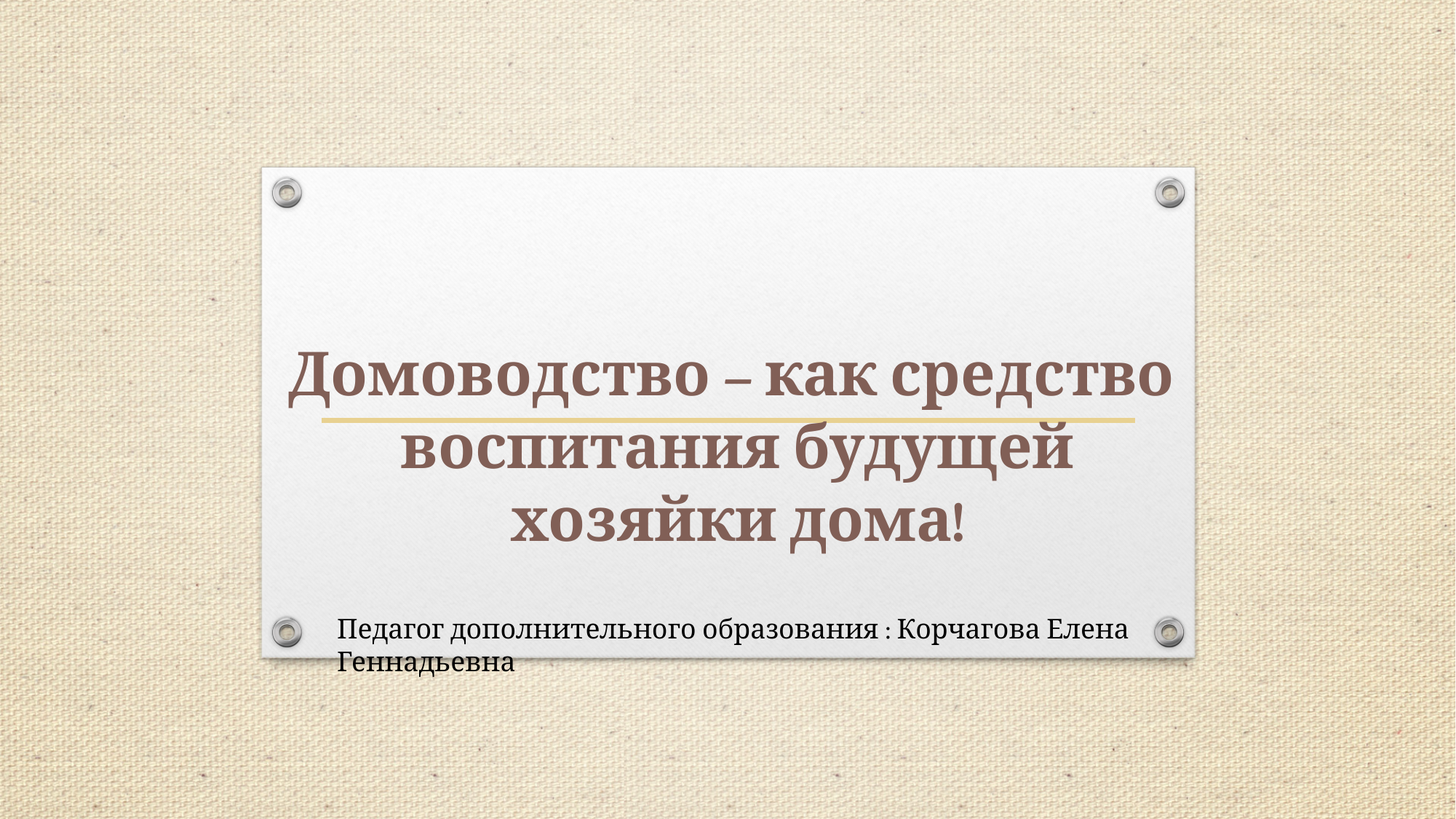

#
Домоводство – как средство
воспитания будущей хозяйки дома!
Педагог дополнительного образования : Корчагова Елена Геннадьевна